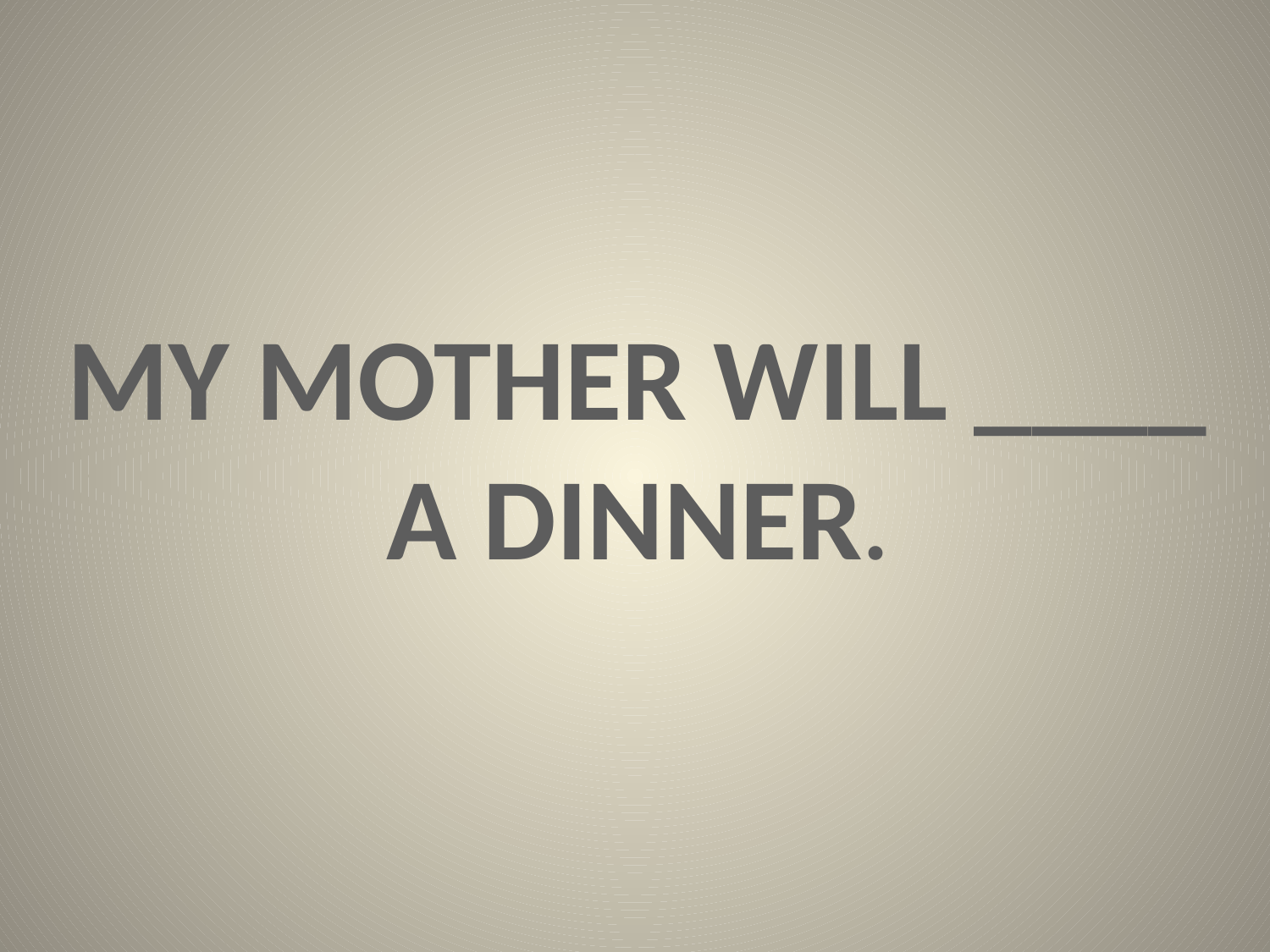

#

MY MOTHER WILL ____
A DINNER.